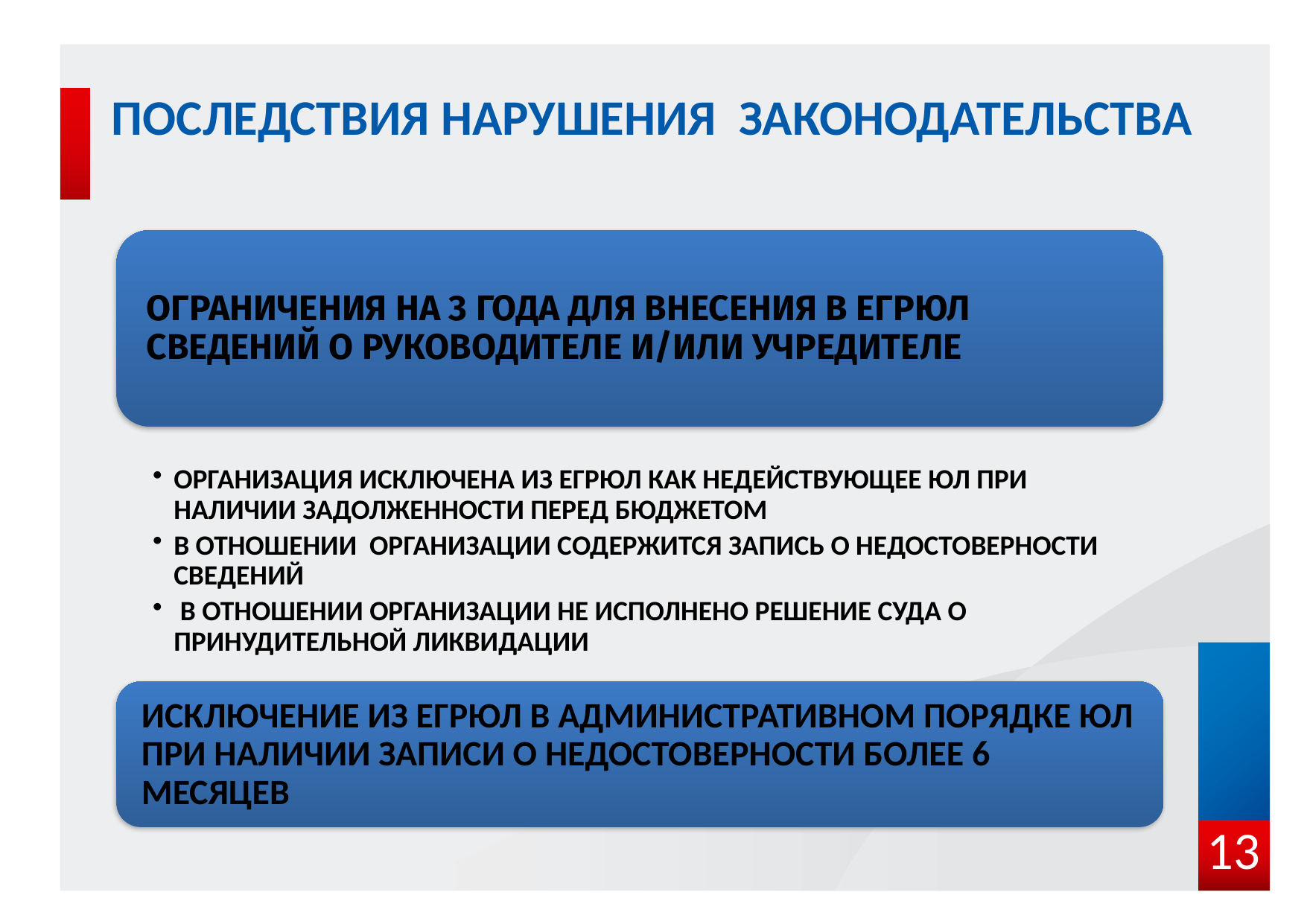

# ПОСЛЕДСТВИЯ НАРУШЕНИЯ  ЗАКОНОДАТЕЛЬСТВА
ОГРАНИЧЕНИЯ НА 3 ГОДА ДЛЯ ВНЕСЕНИЯ В ЕГРЮЛ СВЕДЕНИЙ О РУКОВОДИТЕЛЕ И/ИЛИ УЧРЕДИТЕЛЕ

ОРГАНИЗАЦИЯ ИСКЛЮЧЕНА ИЗ ЕГРЮЛ КАК НЕДЕЙСТВУЮЩЕЕ ЮЛ ПРИ НАЛИЧИИ ЗАДОЛЖЕННОСТИ ПЕРЕД БЮДЖЕТОМ
В ОТНОШЕНИИ  ОРГАНИЗАЦИИ СОДЕРЖИТСЯ ЗАПИСЬ О НЕДОСТОВЕРНОСТИ СВЕДЕНИЙ
 В ОТНОШЕНИИ ОРГАНИЗАЦИИ НЕ ИСПОЛНЕНО РЕШЕНИЕ СУДА О ПРИНУДИТЕЛЬНОЙ ЛИКВИДАЦИИ
ИСКЛЮЧЕНИЕ ИЗ ЕГРЮЛ В АДМИНИСТРАТИВНОМ ПОРЯДКЕ ЮЛ ПРИ НАЛИЧИИ ЗАПИСИ О НЕДОСТОВЕРНОСТИ БОЛЕЕ 6 МЕСЯЦЕВ
13